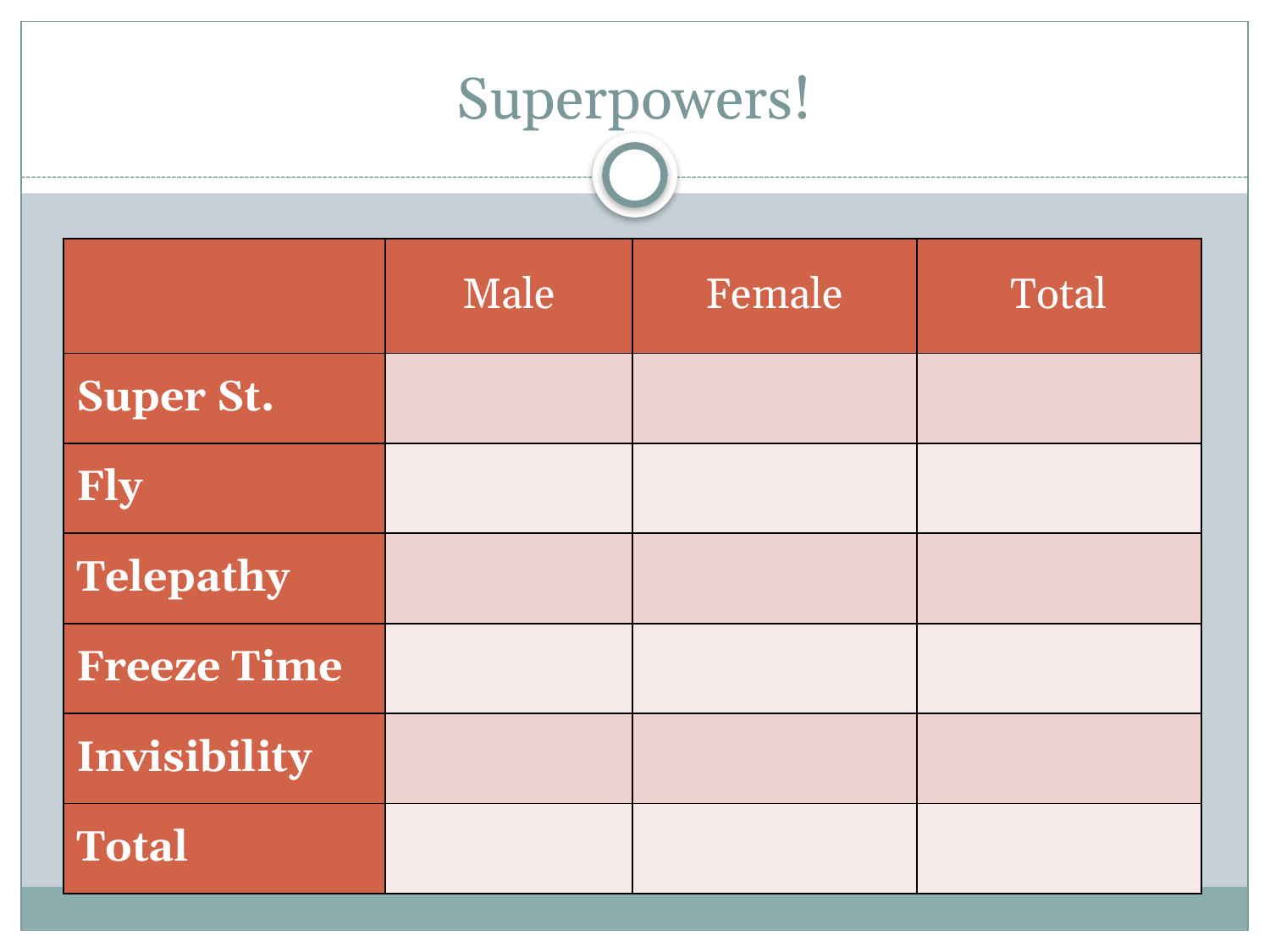

# Superpowers!
|  | Male | Female | Total |
| --- | --- | --- | --- |
| Super St. |  |  |  |
| Fly |  |  |  |
| Telepathy |  |  |  |
| Freeze Time |  |  |  |
| Invisibility |  |  |  |
| Total |  |  |  |